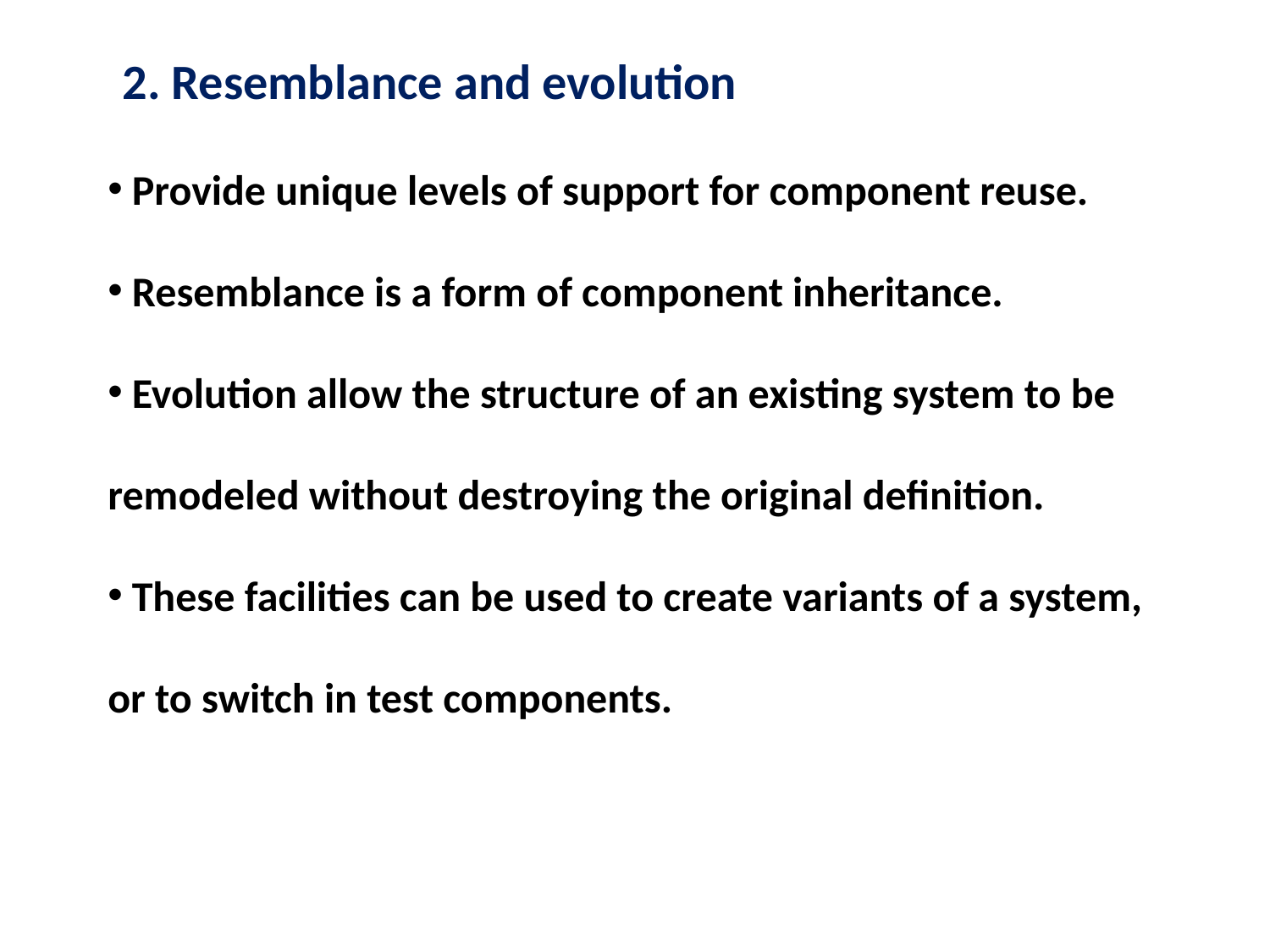

2. Resemblance and evolution
 Provide unique levels of support for component reuse.
 Resemblance is a form of component inheritance.
 Evolution allow the structure of an existing system to be remodeled without destroying the original definition.
 These facilities can be used to create variants of a system, or to switch in test components.